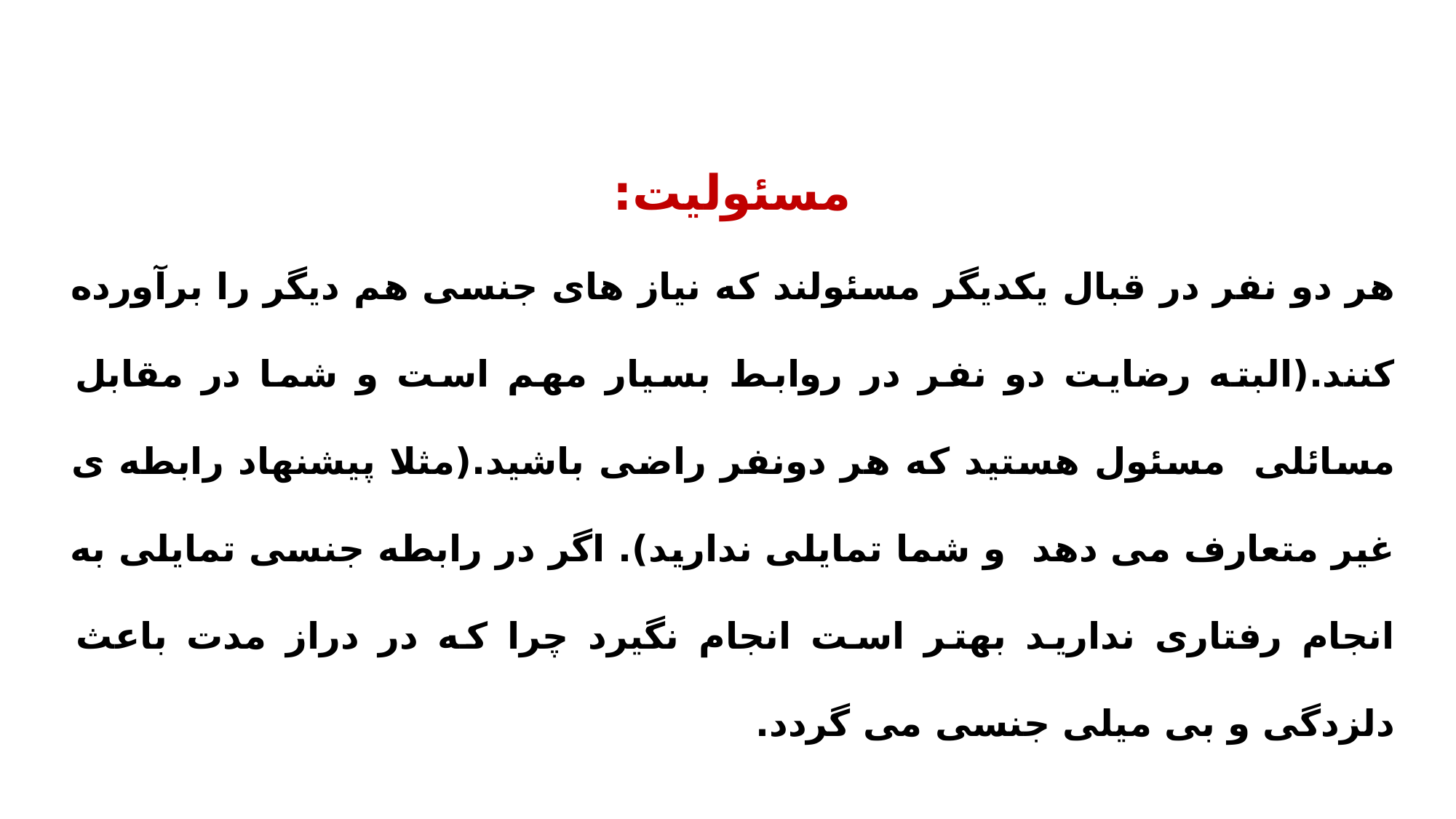

مسئولیت:
هر دو نفر در قبال یکدیگر مسئولند که نیاز های جنسی هم دیگر را برآورده کنند.(البته رضایت دو نفر در روابط بسیار مهم است و شما در مقابل مسائلی  مسئول هستید که هر دونفر راضی باشید.(مثلا پیشنهاد رابطه ی غیر متعارف می دهد  و شما تمایلی ندارید). اگر در رابطه جنسی تمایلی به انجام رفتاری ندارید بهتر است انجام نگیرد چرا که در دراز مدت باعث دلزدگی و بی میلی جنسی می گردد.
8